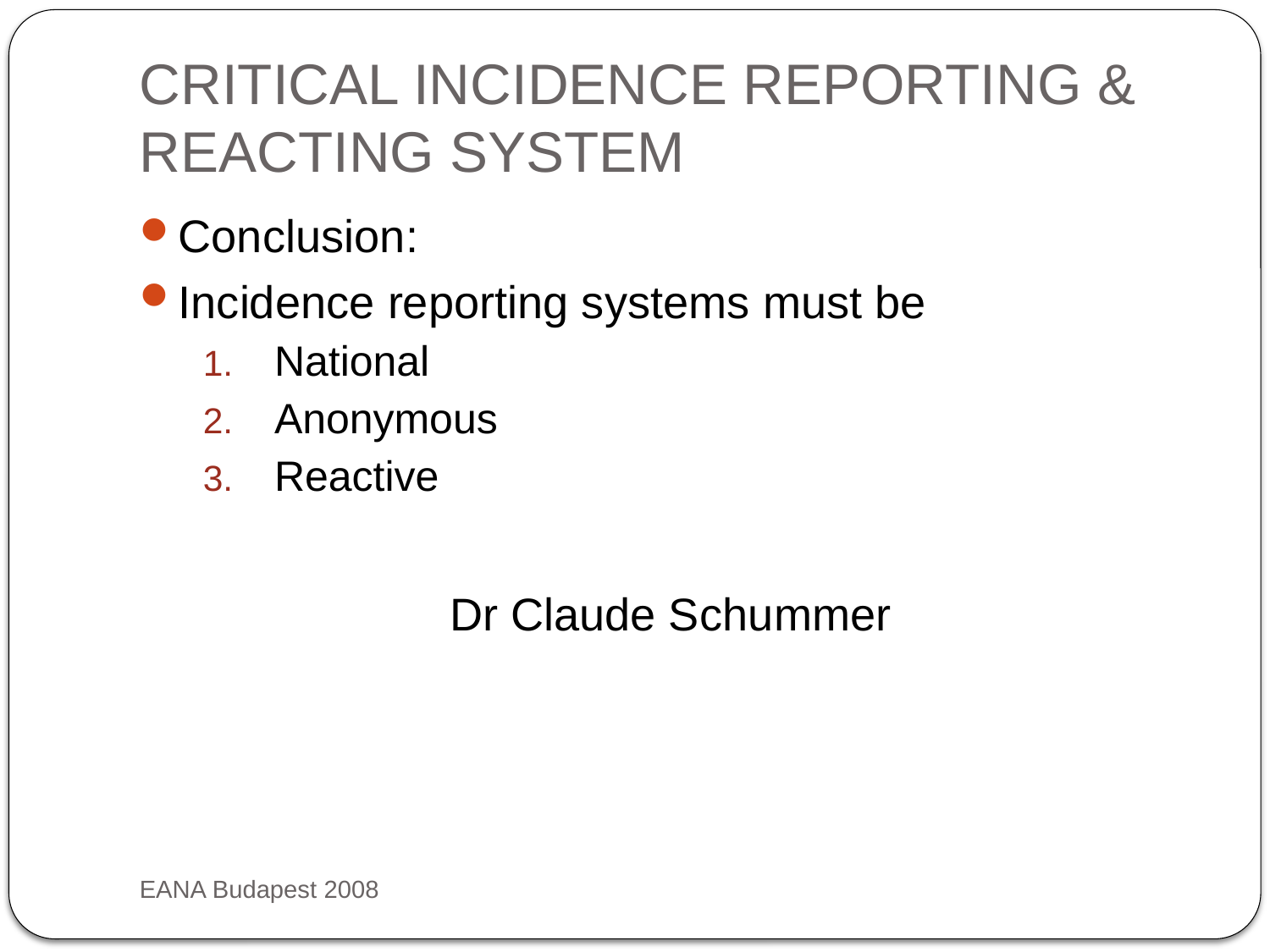

# CRITICAL INCIDENCE REPORTING & REACTING SYSTEM
Conclusion:
Incidence reporting systems must be
National
Anonymous
Reactive

Dr Claude Schummer
EANA Budapest 2008